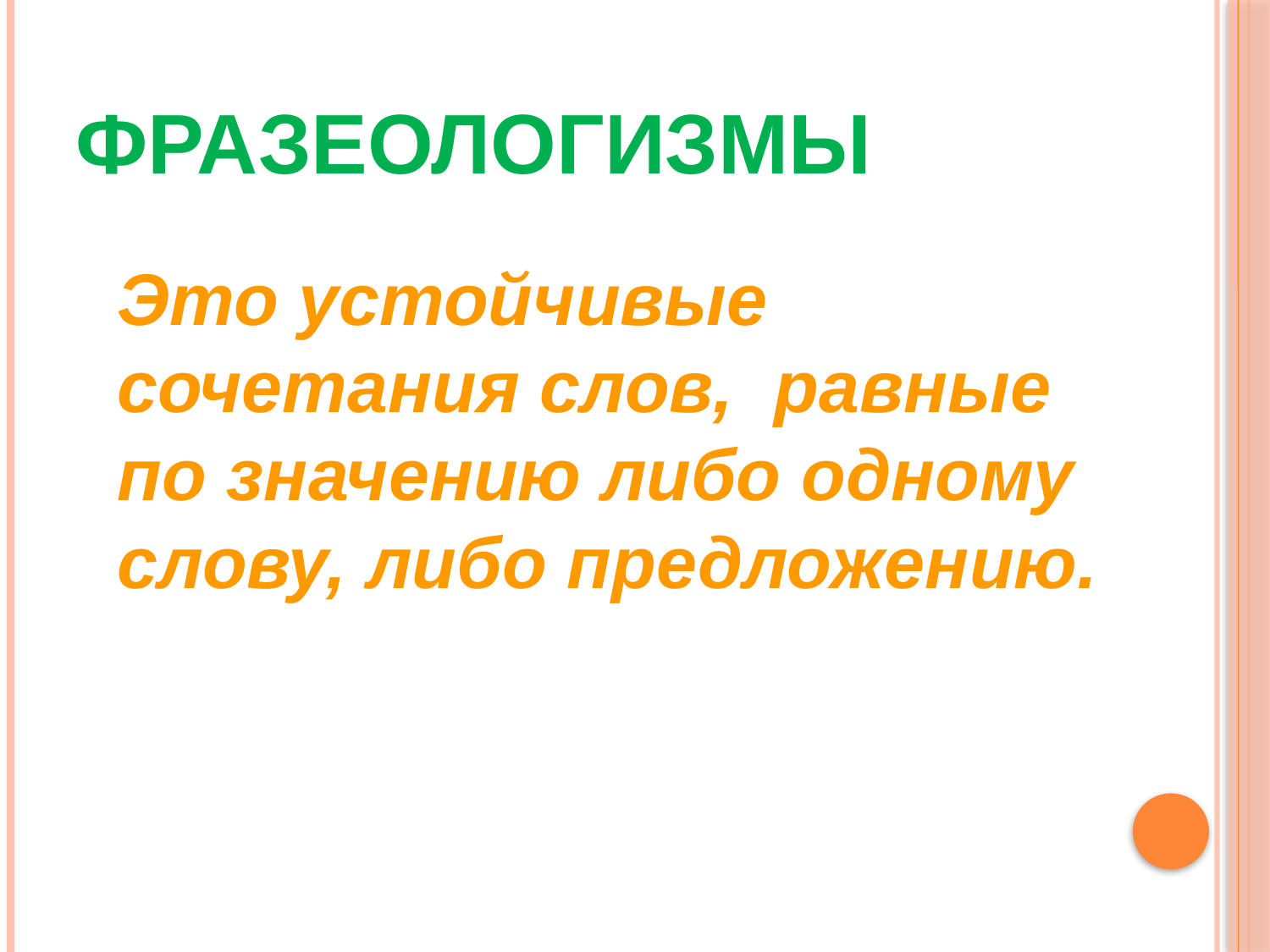

# ФРАЗЕОЛОГИЗМЫ
Это устойчивые сочетания слов,  равные по значению либо одному слову, либо предложению.